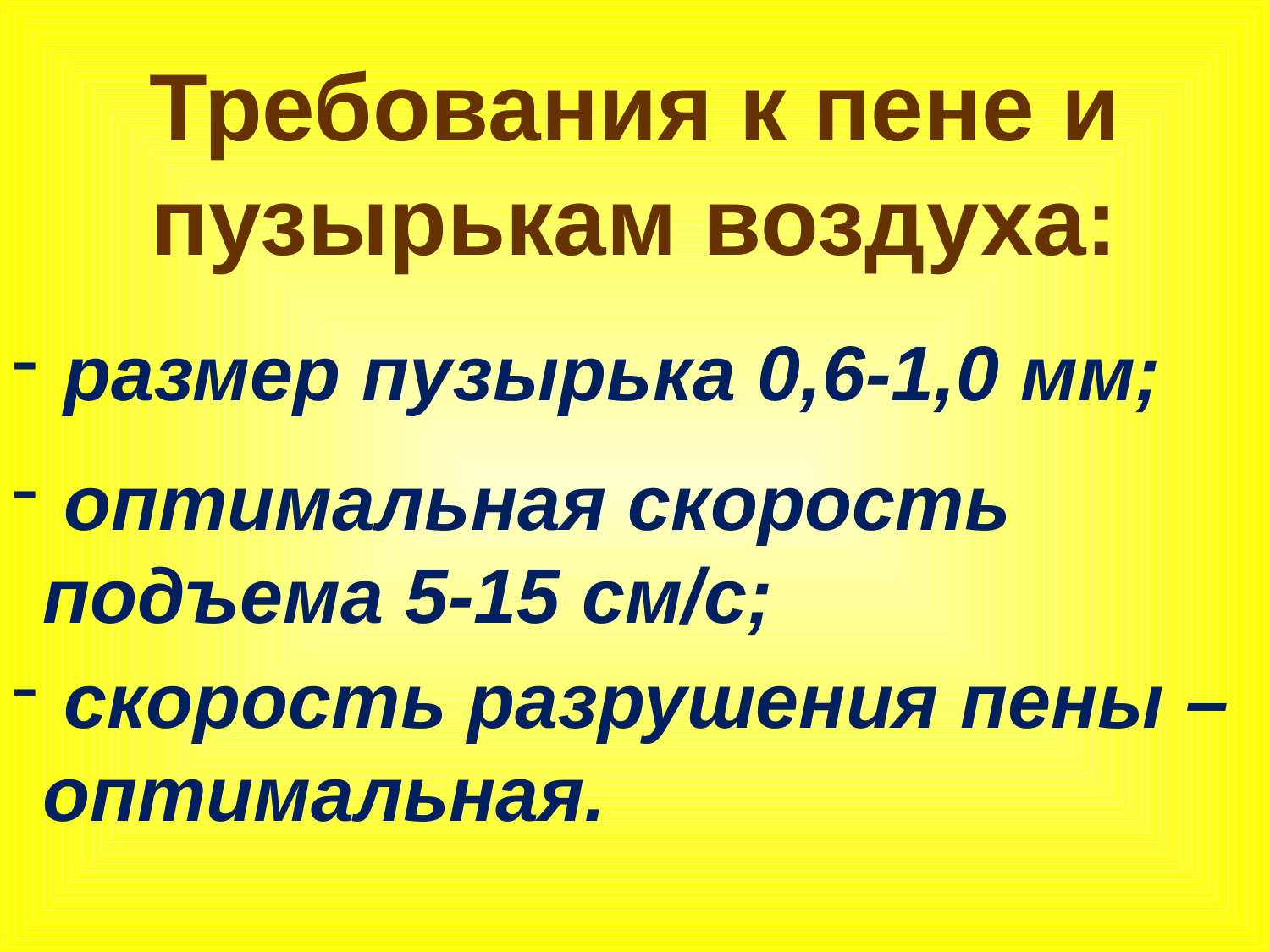

Требования к пене и пузырькам воздуха:
 размер пузырька 0,6-1,0 мм;
 оптимальная скорость подъема 5-15 см/с;
 скорость разрушения пены – оптимальная.